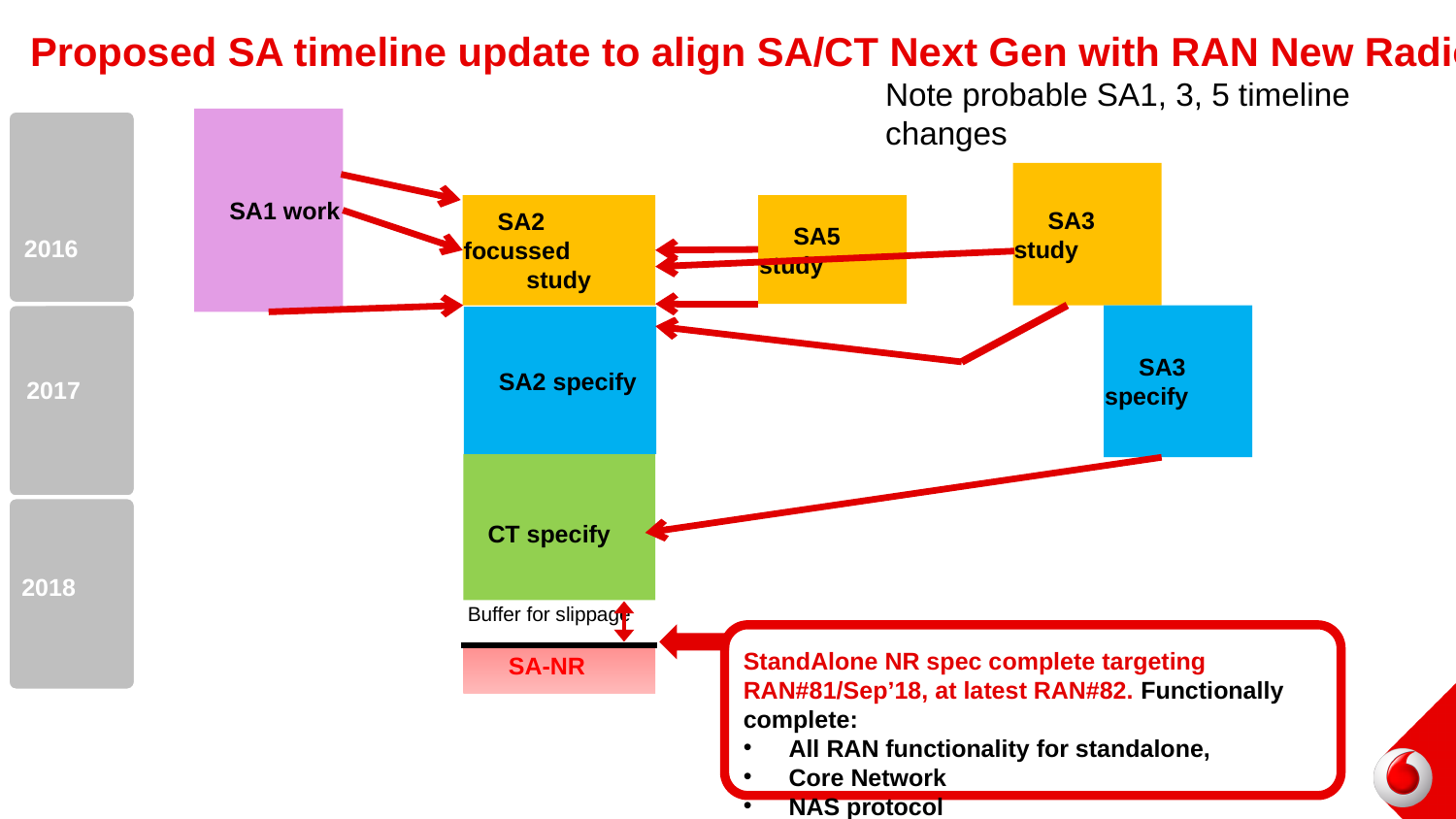

# Proposed SA timeline update to align SA/CT Next Gen with RAN New Radio
Note probable SA1, 3, 5 timeline changes
     SA1 work

     SA3 study
     SA2 focussed
study
     SA5 study
2016

     SA3 specify
     SA2 specify
2017

CT specify
2018
Buffer for slippage

StandAlone NR spec complete targeting RAN#81/Sep’18, at latest RAN#82. Functionally complete:
All RAN functionality for standalone,
Core Network
NAS protocol

SA-NR